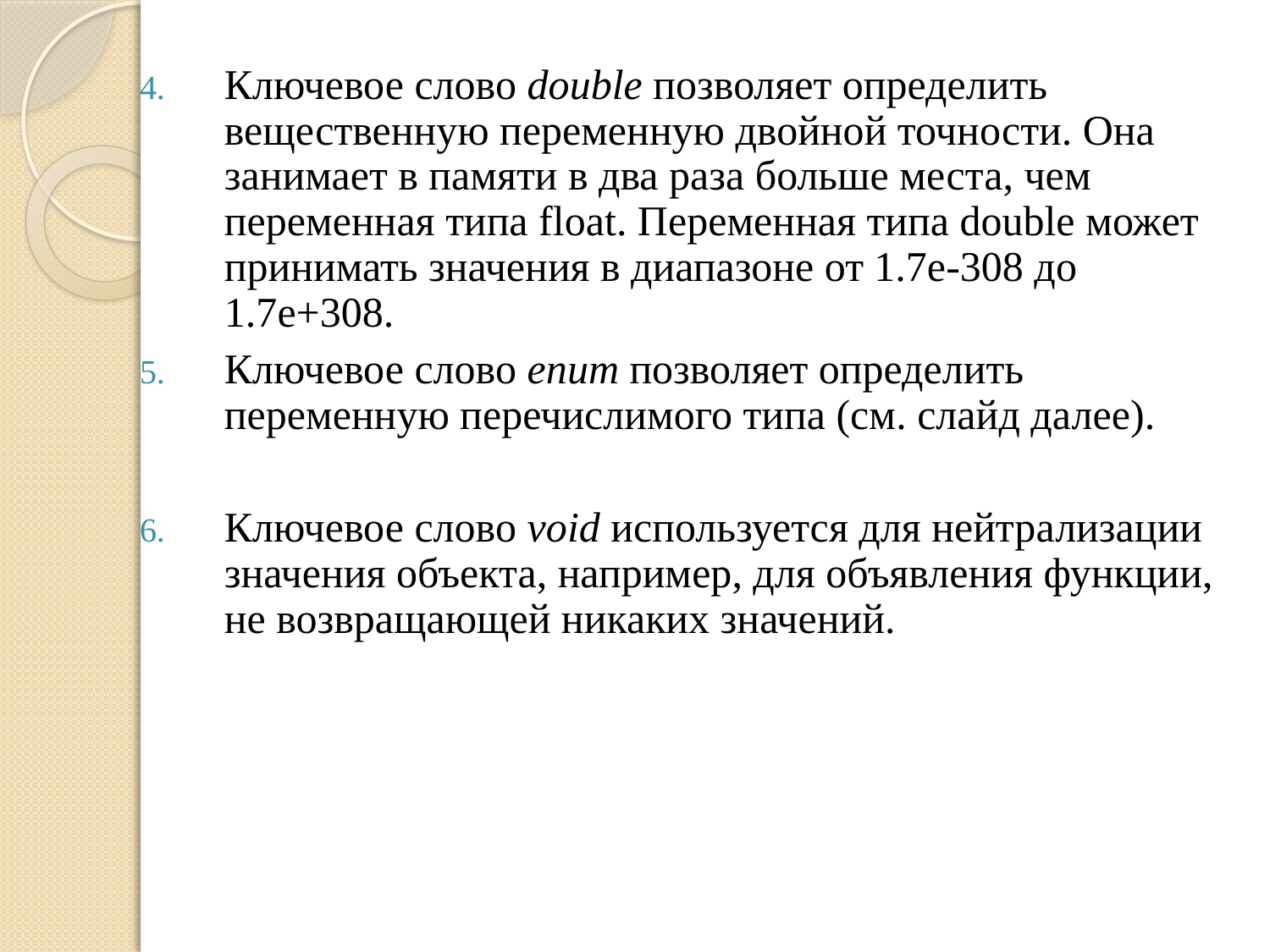

Ключевое слово double позволяет определить вещественную переменную двойной точности. Она занимает в памяти в два раза больше места, чем переменная типа float. Переменная типа double может принимать значения в диапазоне от 1.7e-308 до 1.7e+308.
Ключевое слово enum позволяет определить переменную перечислимого типа (см. слайд далее).

Ключевое слово void используется для нейтрализации значения объекта, например, для объявления функции, не возвращающей никаких значений.